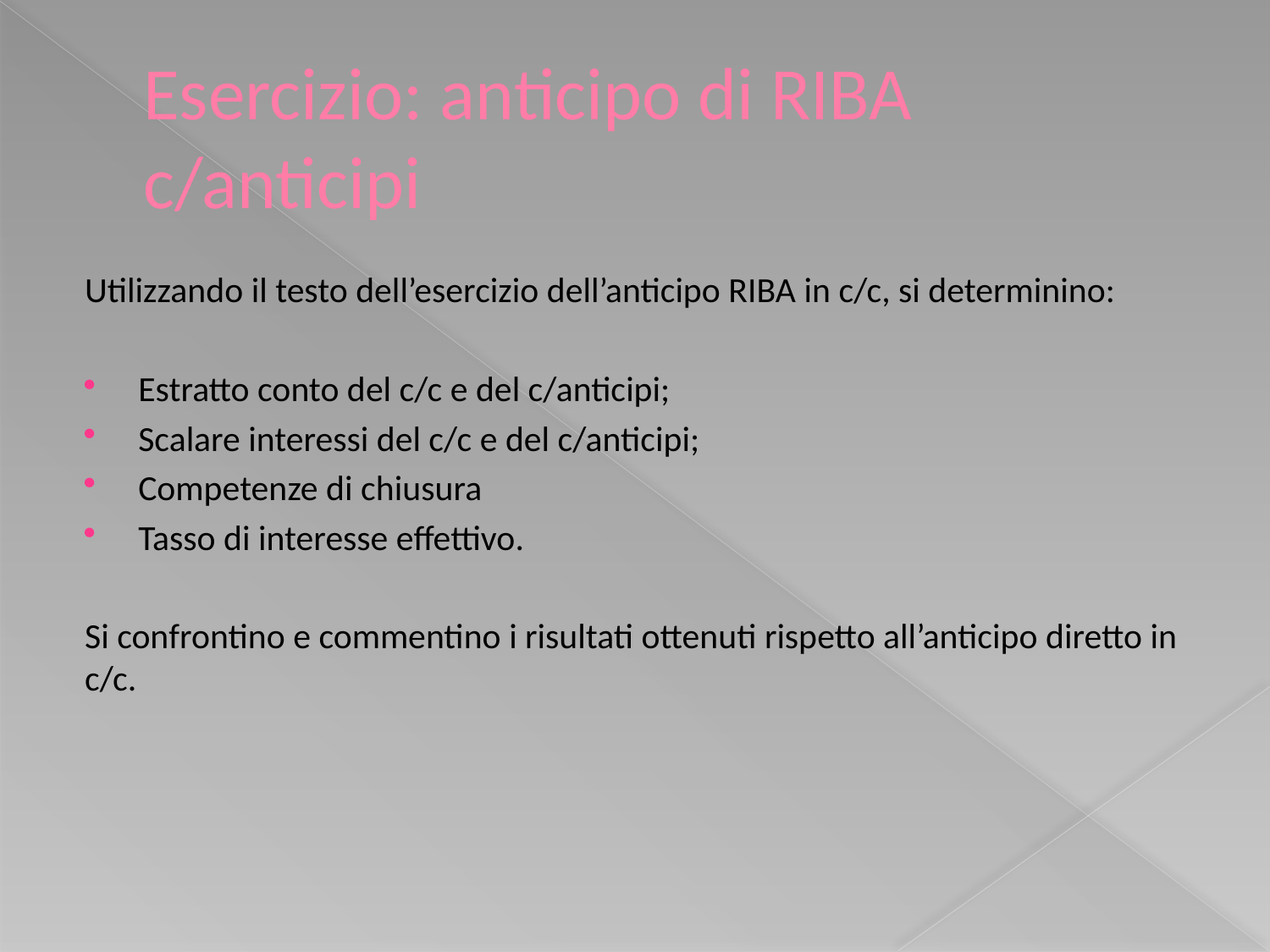

# Esercizio: anticipo di RIBA c/anticipi
Utilizzando il testo dell’esercizio dell’anticipo RIBA in c/c, si determinino:

Estratto conto del c/c e del c/anticipi;
Scalare interessi del c/c e del c/anticipi;
Competenze di chiusura
Tasso di interesse effettivo.

Si confrontino e commentino i risultati ottenuti rispetto all’anticipo diretto in c/c.